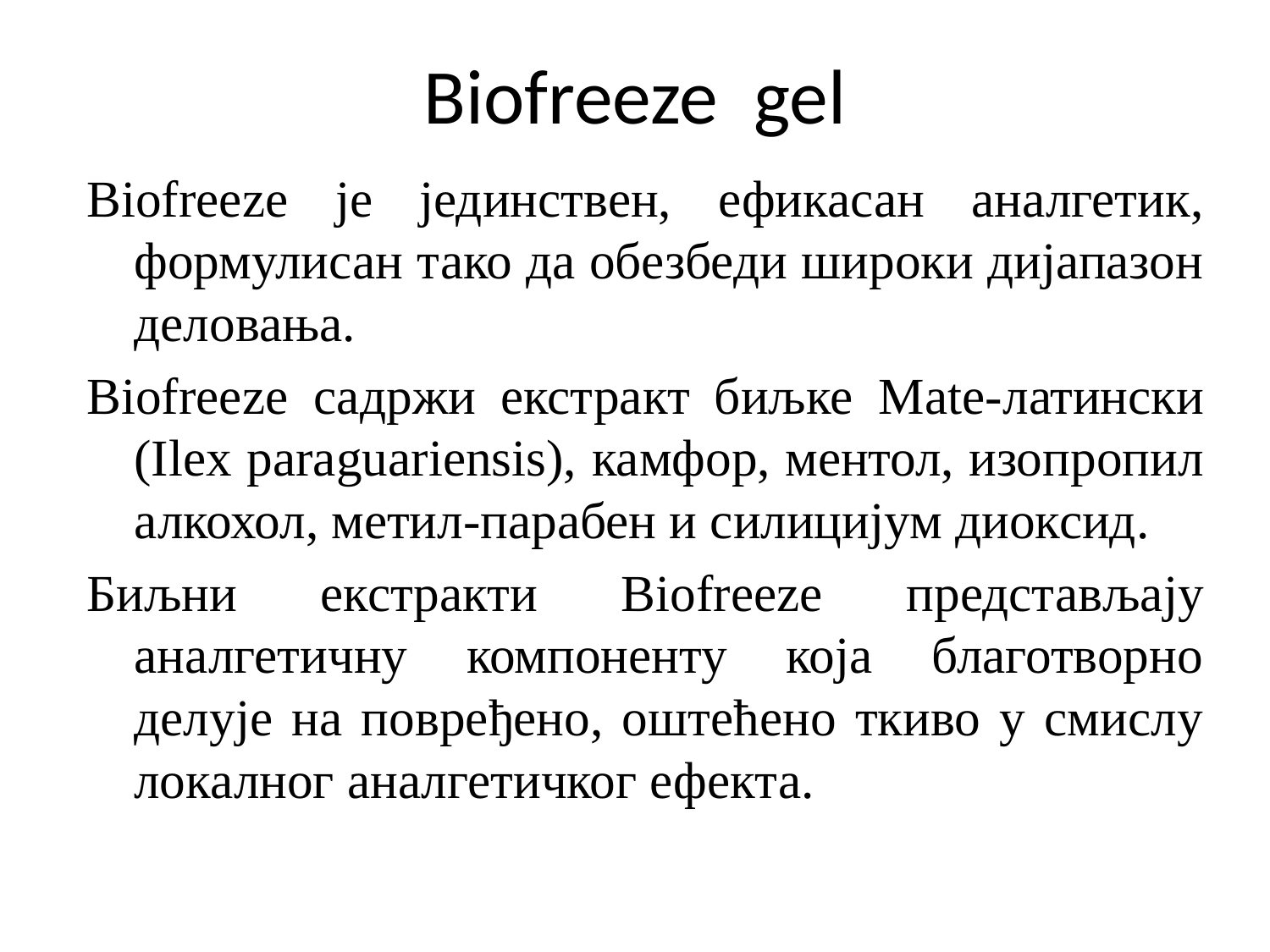

# Biofreeze  gel
Biofreeze је јединствен, ефикасан аналгетик, формулисан тако да обезбеди широки дијапазон деловања.
Biofreeze садржи екстракт биљке Mate-латински (Ilex paraguariensis), камфор, ментол, изопропил алкохол, метил-парабен и силицијум диоксид.
Биљни екстракти Biofreeze представљају аналгетичну компоненту која благотворно делује на повређено, оштећено ткиво у смислу локалног аналгетичког ефекта.